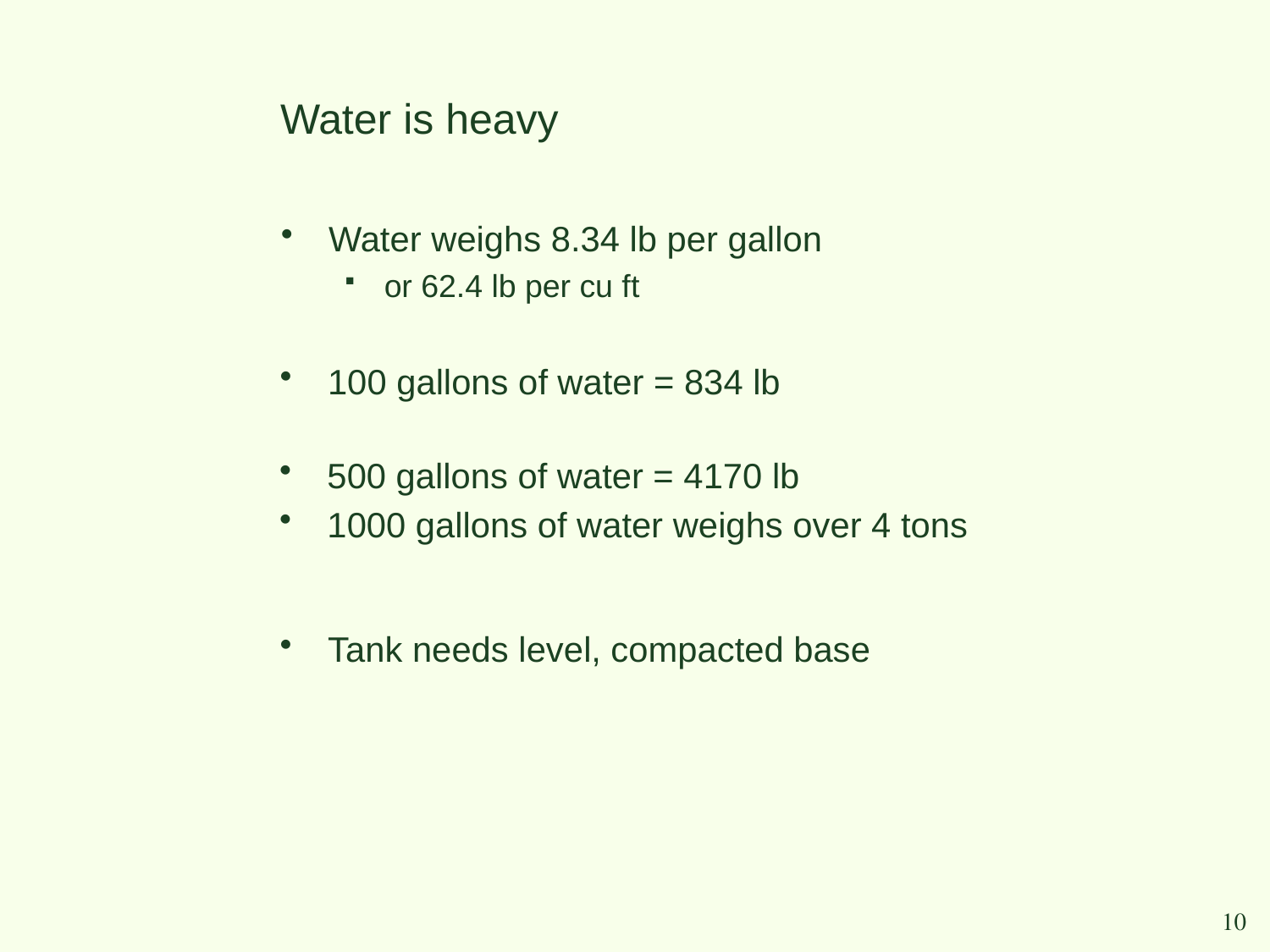

# Water is heavy
Water weighs 8.34 lb per gallon
or 62.4 lb per cu ft
100 gallons of water = 834 lb
500 gallons of water = 4170 lb
1000 gallons of water weighs over 4 tons
Tank needs level, compacted base
10